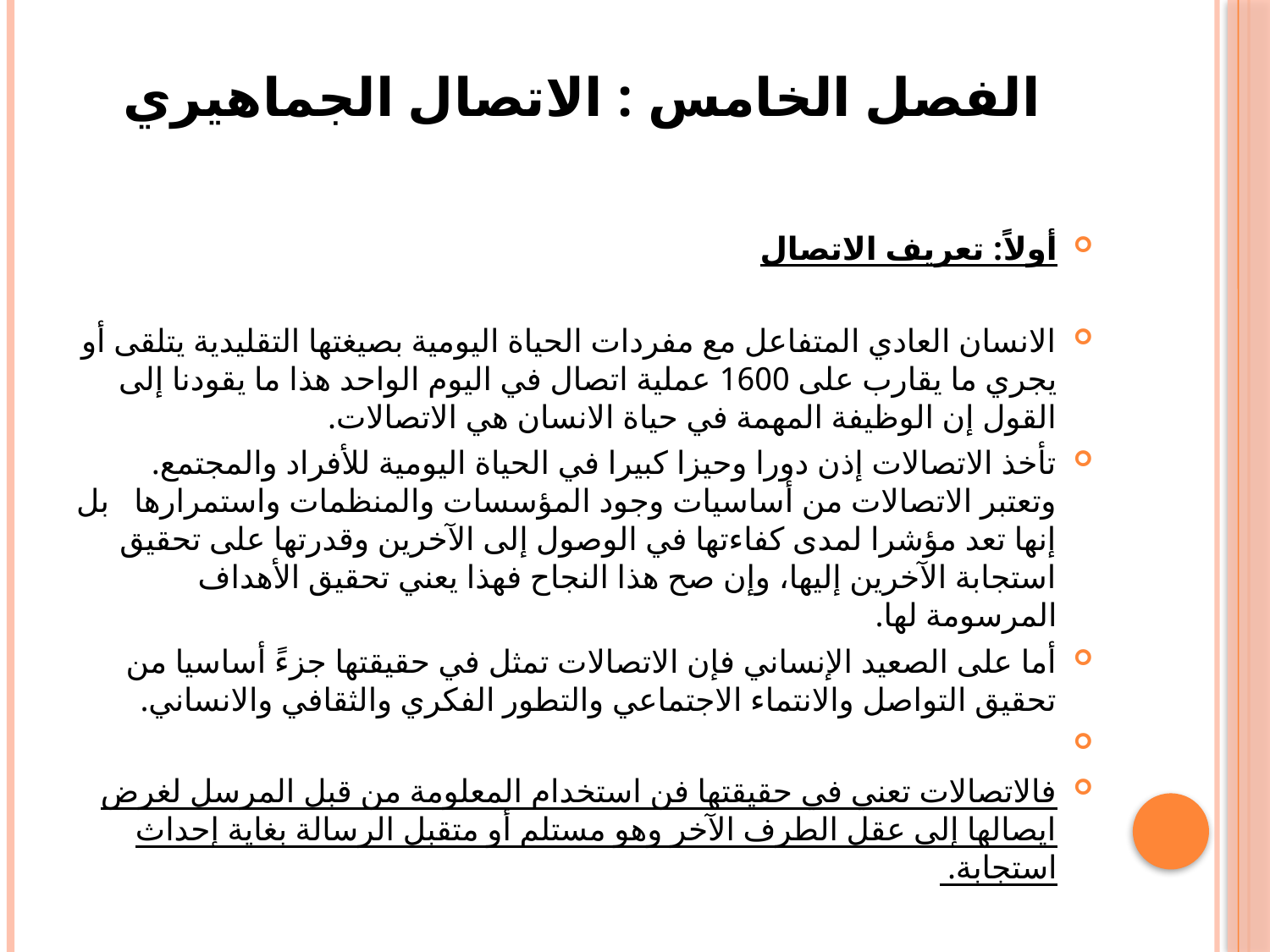

# الفصل الخامس : الاتصال الجماهيري
أولاً: تعريف الاتصال

الانسان العادي المتفاعل مع مفردات الحياة اليومية بصيغتها التقليدية يتلقى أو يجري ما يقارب على 1600 عملية اتصال في اليوم الواحد هذا ما يقودنا إلى القول إن الوظيفة المهمة في حياة الانسان هي الاتصالات.
تأخذ الاتصالات إذن دورا وحيزا كبيرا في الحياة اليومية للأفراد والمجتمع. وتعتبر الاتصالات من أساسيات وجود المؤسسات والمنظمات واستمرارها   بل إنها تعد مؤشرا لمدى كفاءتها في الوصول إلى الآخرين وقدرتها على تحقيق استجابة الآخرين إليها، وإن صح هذا النجاح فهذا يعني تحقيق الأهداف المرسومة لها.
أما على الصعيد الإنساني فإن الاتصالات تمثل في حقيقتها جزءً أساسيا من تحقيق التواصل والانتماء الاجتماعي والتطور الفكري والثقافي والانساني.

فالاتصالات تعني في حقيقتها فن استخدام المعلومة من قبل المرسل لغرض ايصالها إلى عقل الطرف الآخر وهو مستلم أو متقبل الرسالة بغاية إحداث استجابة.